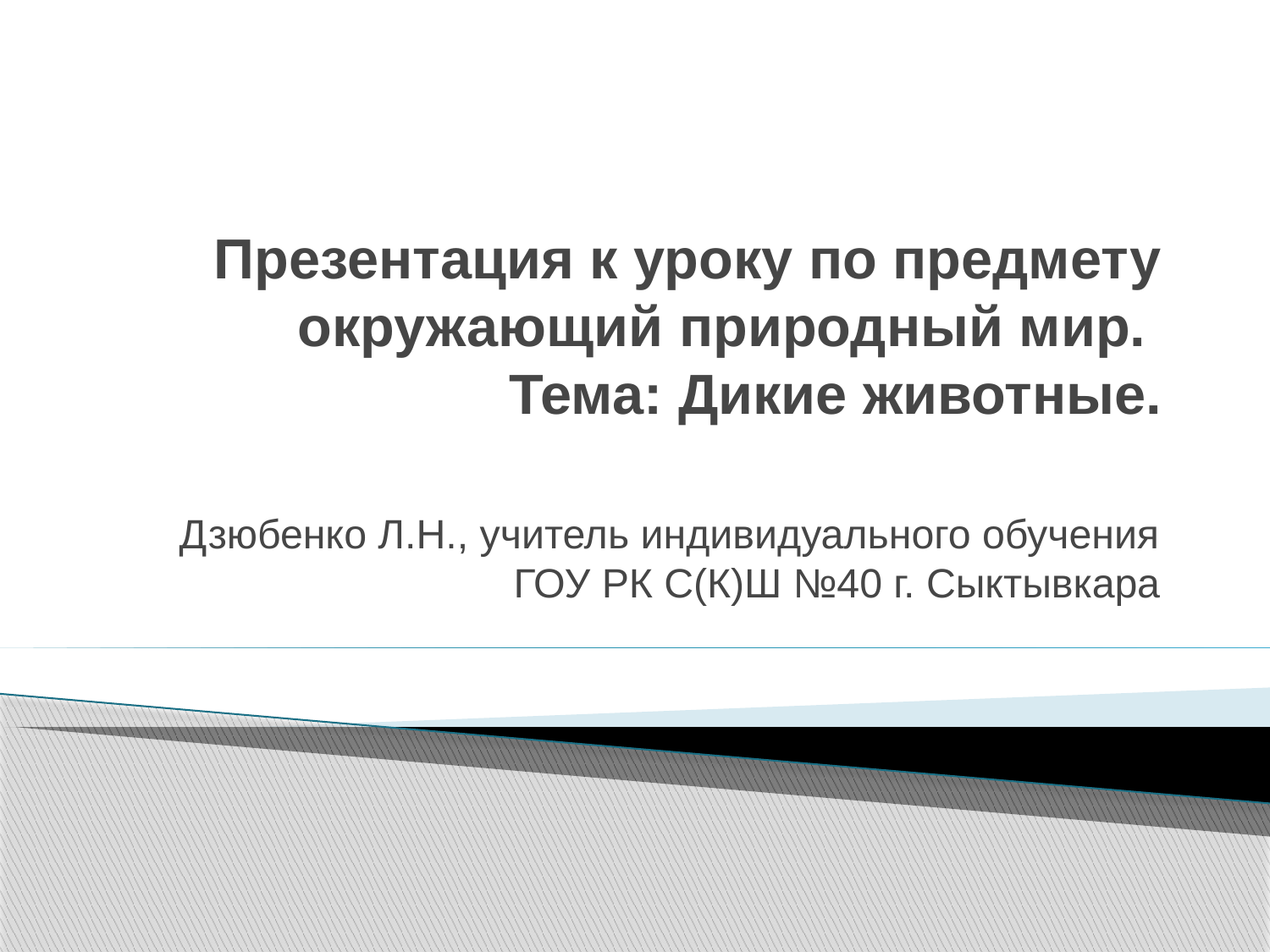

# Презентация к уроку по предмету окружающий природный мир. Тема: Дикие животные.
Дзюбенко Л.Н., учитель индивидуального обучения ГОУ РК С(К)Ш №40 г. Сыктывкара